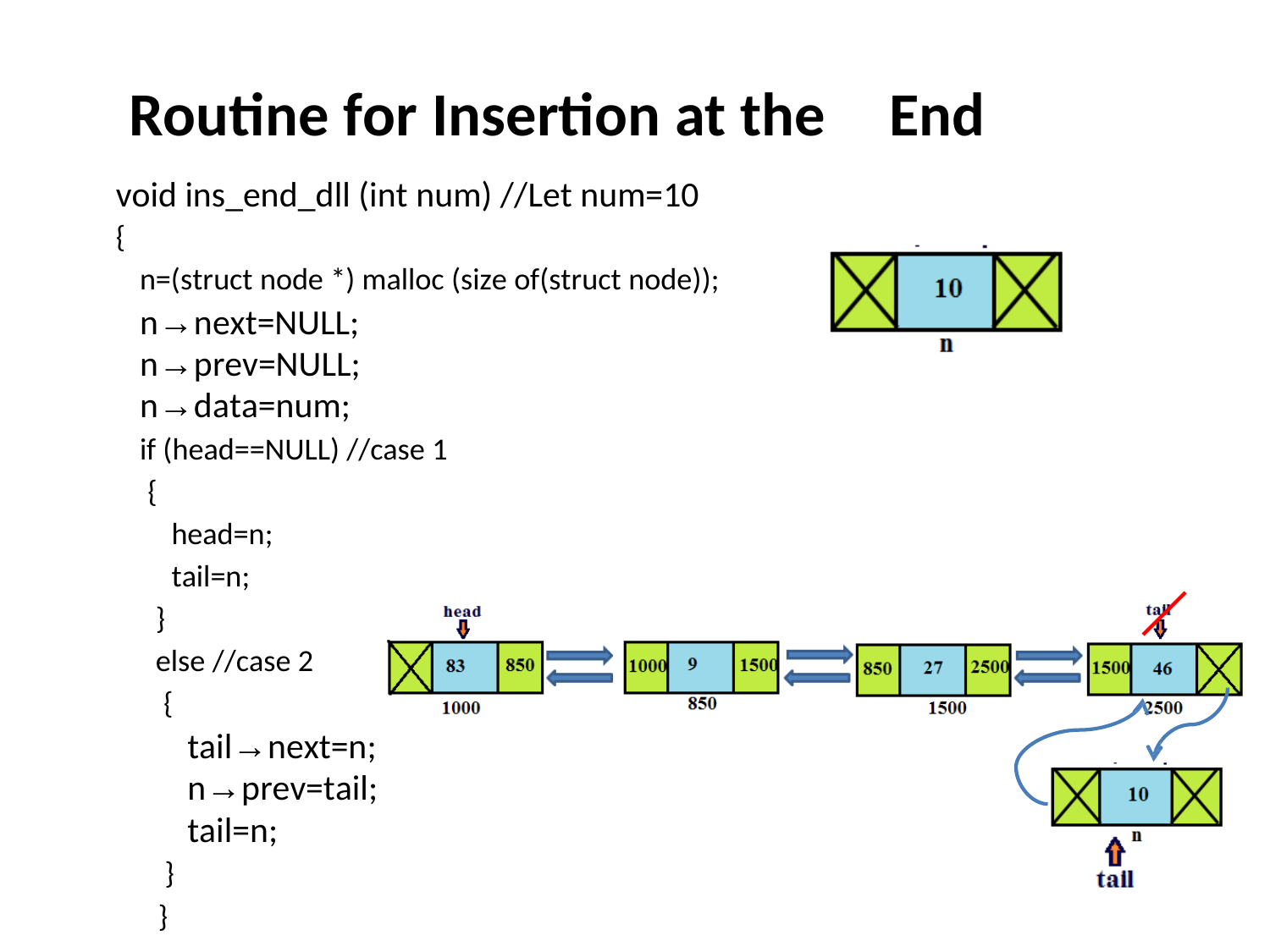

Routine for Insertion at the
void ins_end_dll (int num) //Let num=10
{
n=(struct node *) malloc (size of(struct node));
n→next=NULL; n→prev=NULL; n→data=num;
if (head==NULL) //case 1
{
head=n;
tail=n;
}
else //case 2
{
tail→next=n; n→prev=tail; tail=n;
End

}
}